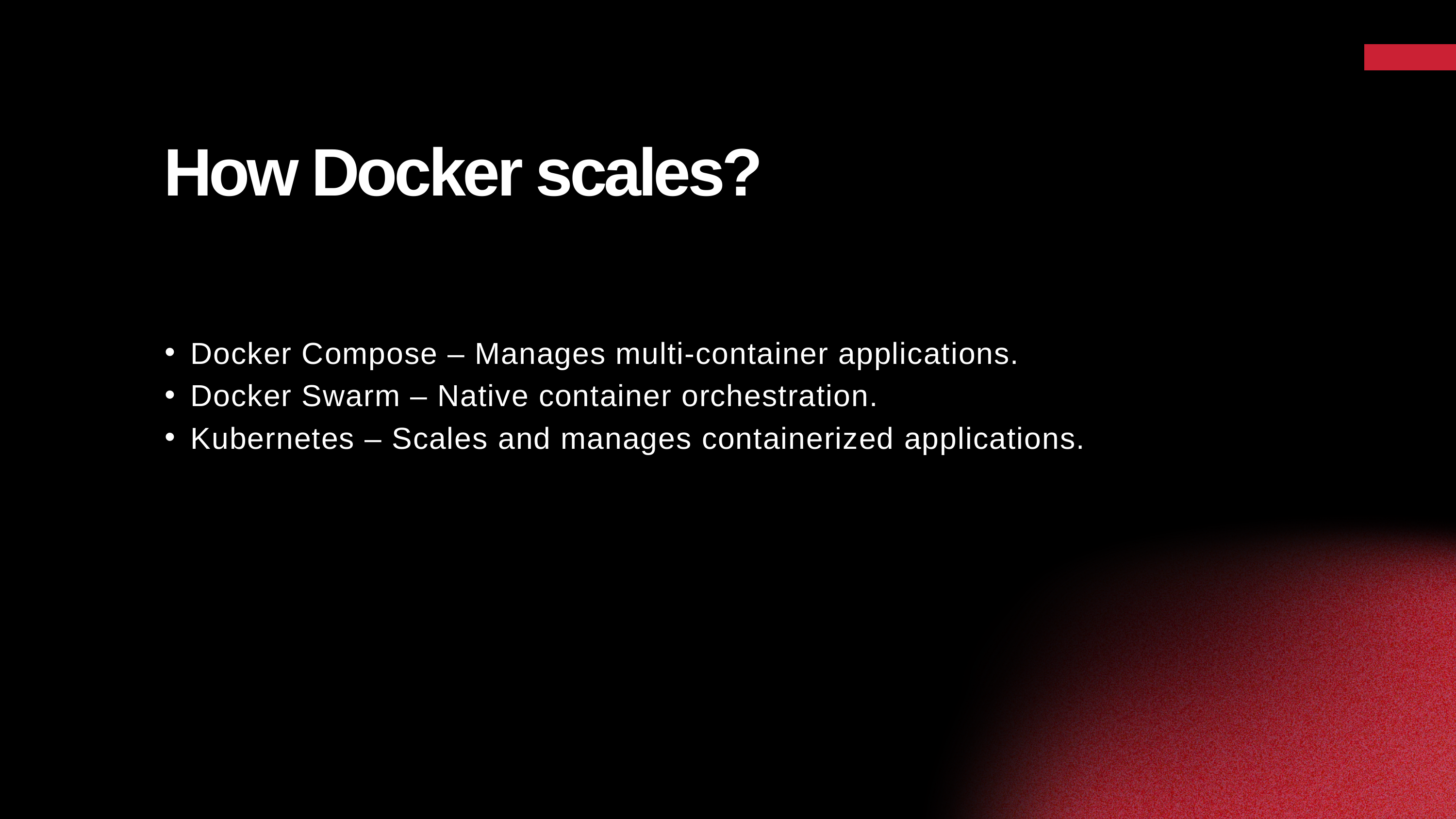

How Docker scales?
Docker Compose – Manages multi-container applications.
Docker Swarm – Native container orchestration.
Kubernetes – Scales and manages containerized applications.